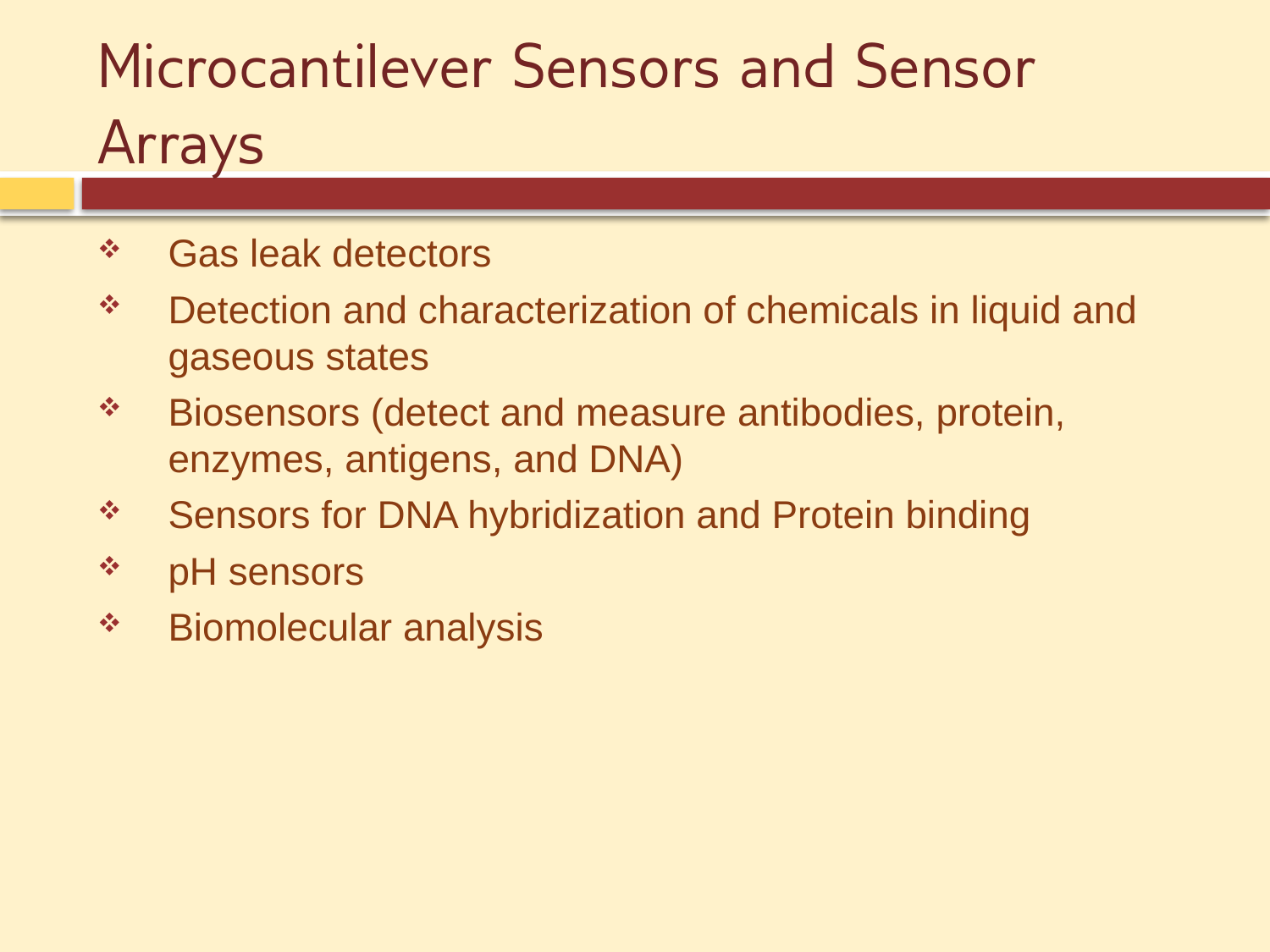

# Microcantilever Sensors and Sensor Arrays
Gas leak detectors
Detection and characterization of chemicals in liquid and gaseous states
Biosensors (detect and measure antibodies, protein, enzymes, antigens, and DNA)
Sensors for DNA hybridization and Protein binding
pH sensors
Biomolecular analysis